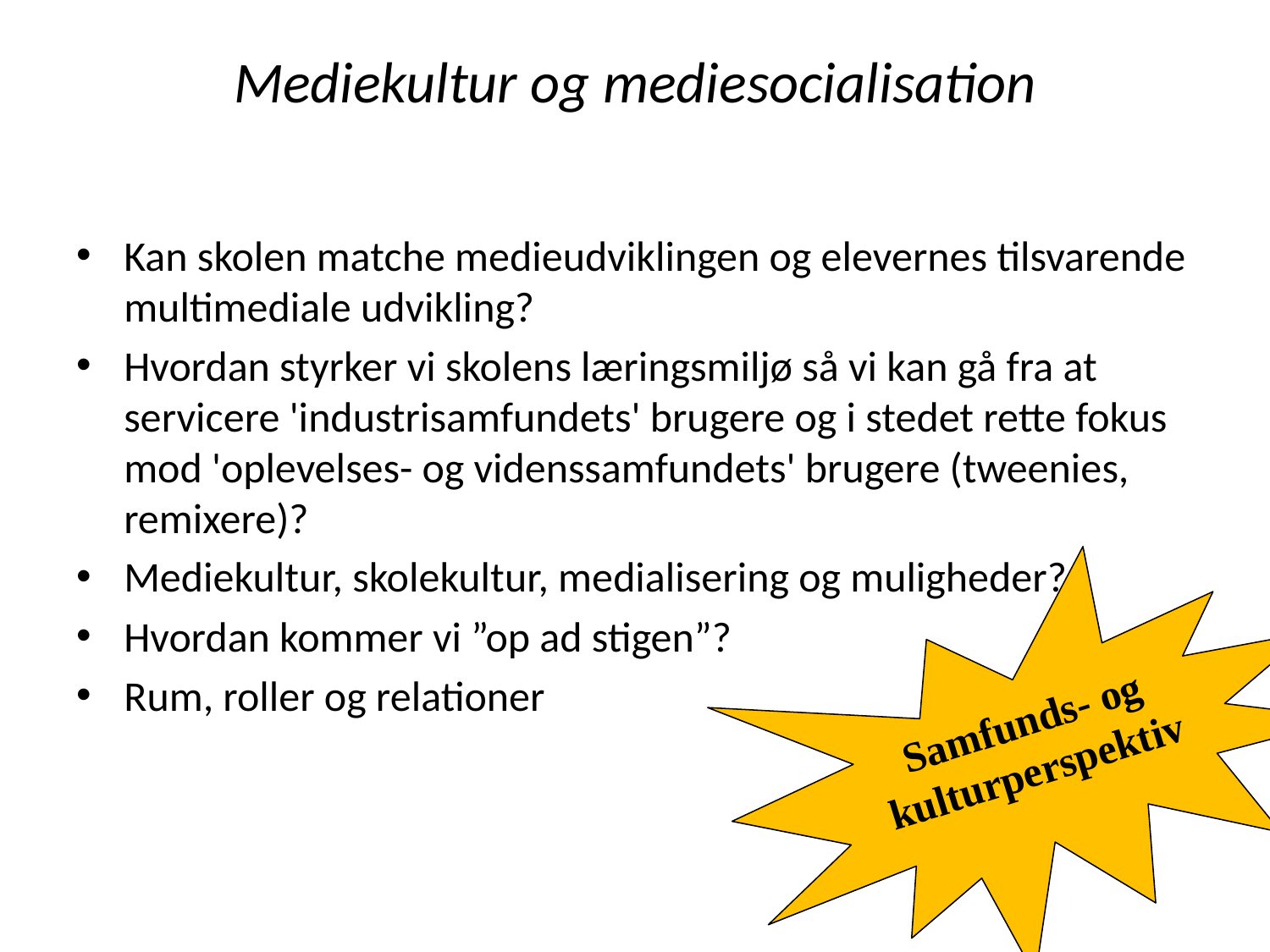

# Mediekultur og mediesocialisation
Kan skolen matche medieudviklingen og elevernes tilsvarende multimediale udvikling?
Hvordan styrker vi skolens læringsmiljø så vi kan gå fra at servicere 'industrisamfundets' brugere og i stedet rette fokus mod 'oplevelses- og videnssamfundets' brugere (tweenies, remixere)?
Mediekultur, skolekultur, medialisering og muligheder?
Hvordan kommer vi ”op ad stigen”?
Rum, roller og relationer
Samfunds- og kulturperspektiv